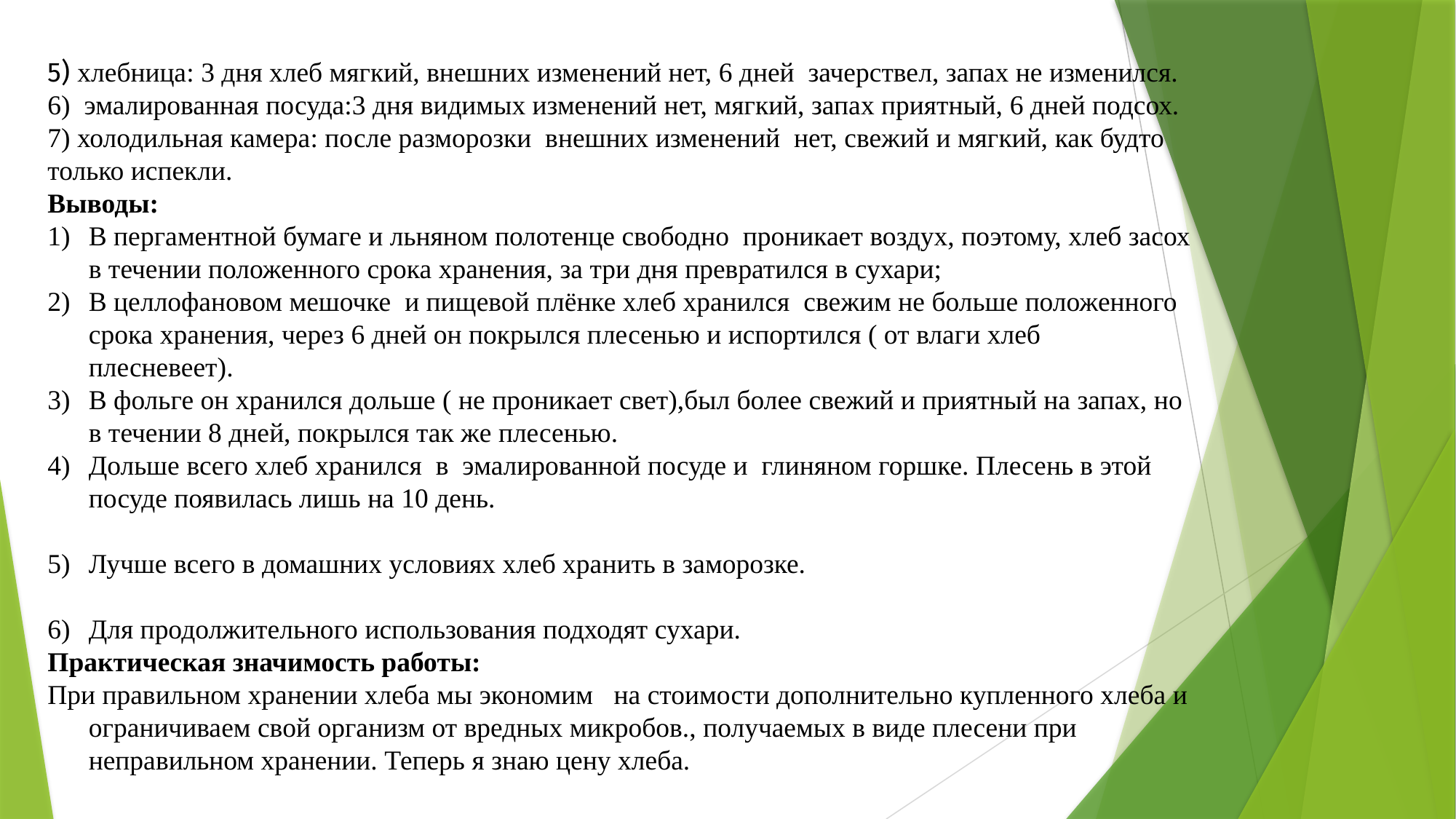

5) хлебница: 3 дня хлеб мягкий, внешних изменений нет, 6 дней  зачерствел, запах не изменился.
6)  эмалированная посуда:3 дня видимых изменений нет, мягкий, запах приятный, 6 дней подсох.
7) холодильная камера: после разморозки  внешних изменений  нет, свежий и мягкий, как будто  только испекли.
Выводы:
В пергаментной бумаге и льняном полотенце свободно  проникает воздух, поэтому, хлеб засох в течении положенного срока хранения, за три дня превратился в сухари;
В целлофановом мешочке  и пищевой плёнке хлеб хранился  свежим не больше положенного срока хранения, через 6 дней он покрылся плесенью и испортился ( от влаги хлеб  плесневеет).
В фольге он хранился дольше ( не проникает свет),был более свежий и приятный на запах, но в течении 8 дней, покрылся так же плесенью.
Дольше всего хлеб хранился  в  эмалированной посуде и  глиняном горшке. Плесень в этой посуде появилась лишь на 10 день.

Лучше всего в домашних условиях хлеб хранить в заморозке.

Для продолжительного использования подходят сухари.
Практическая значимость работы:
При правильном хранении хлеба мы экономим   на стоимости дополнительно купленного хлеба и ограничиваем свой организм от вредных микробов., получаемых в виде плесени при неправильном хранении. Теперь я знаю цену хлеба.